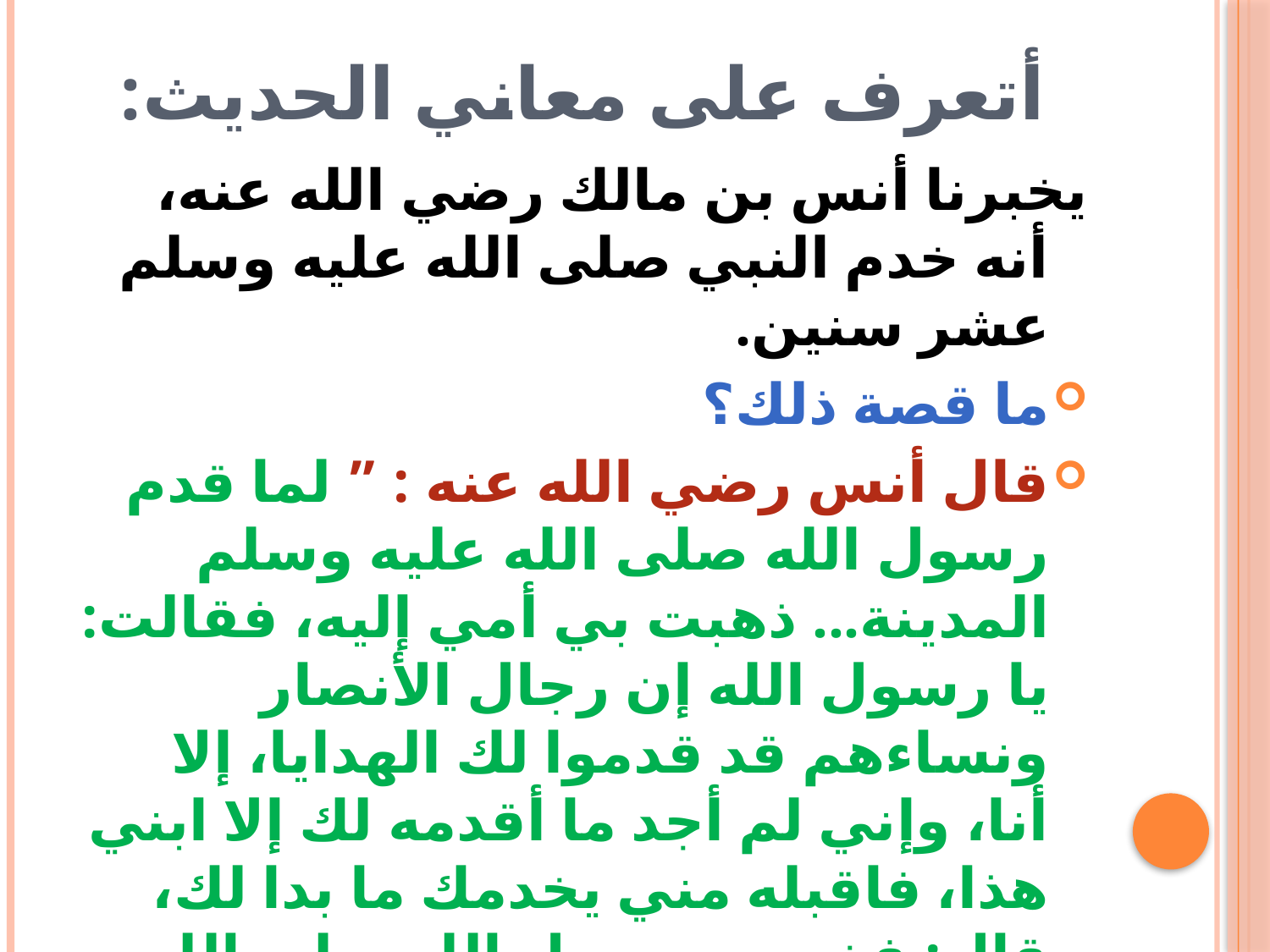

# أتعرف على معاني الحديث:
يخبرنا أنس بن مالك رضي الله عنه، أنه خدم النبي صلى الله عليه وسلم عشر سنين.
ما قصة ذلك؟
قال أنس رضي الله عنه : ” لما قدم رسول الله صلى الله عليه وسلم المدينة... ذهبت بي أمي إليه، فقالت: يا رسول الله إن رجال الأنصار ونساءهم قد قدموا لك الهدايا، إلا أنا، وإني لم أجد ما أقدمه لك إلا ابني هذا، فاقبله مني يخدمك ما بدا لك، قال: فخدمت رسول الله صلى الله عليه وسلم عشر سنين ”